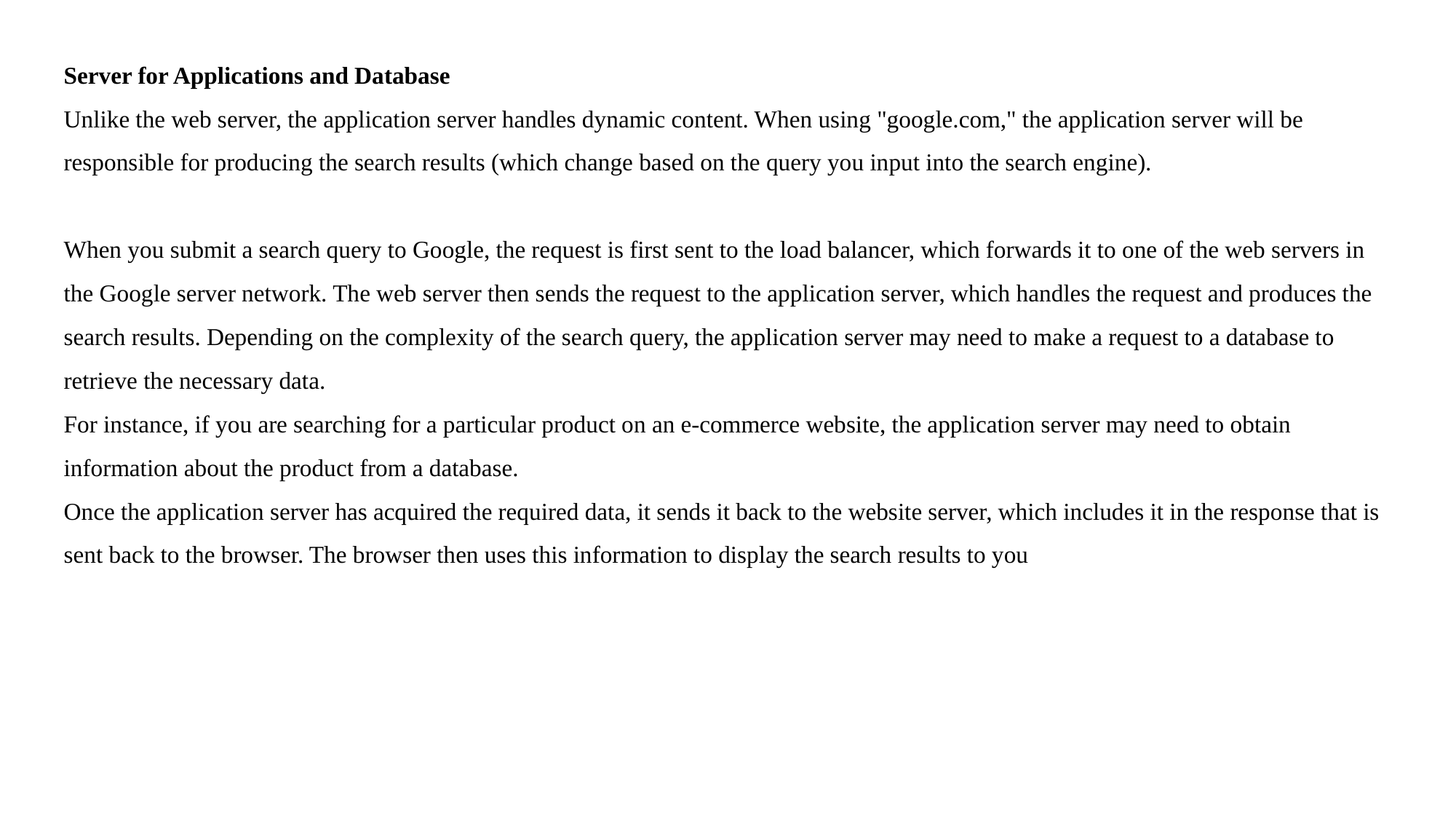

Server for Applications and Database
Unlike the web server, the application server handles dynamic content. When using "google.com," the application server will be responsible for producing the search results (which change based on the query you input into the search engine).

When you submit a search query to Google, the request is first sent to the load balancer, which forwards it to one of the web servers in the Google server network. The web server then sends the request to the application server, which handles the request and produces the search results. Depending on the complexity of the search query, the application server may need to make a request to a database to retrieve the necessary data.
For instance, if you are searching for a particular product on an e-commerce website, the application server may need to obtain information about the product from a database.
Once the application server has acquired the required data, it sends it back to the website server, which includes it in the response that is sent back to the browser. The browser then uses this information to display the search results to you